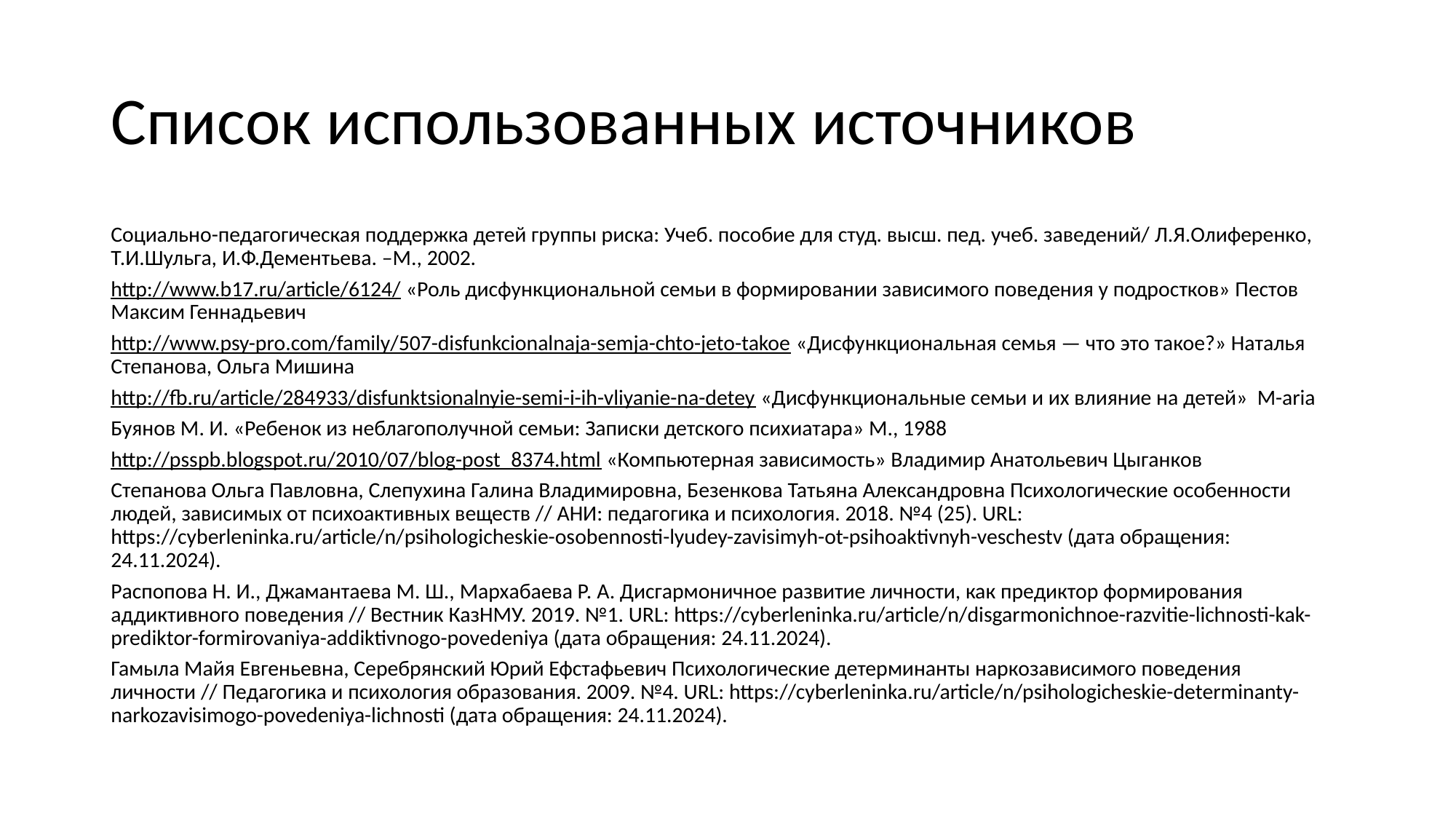

# Список использованных источников
Социально-педагогическая поддержка детей группы риска: Учеб. пособие для студ. высш. пед. учеб. заведений/ Л.Я.Олиференко, Т.И.Шульга, И.Ф.Дементьева. –М., 2002.
http://www.b17.ru/article/6124/ «Роль дисфункциональной семьи в формировании зависимого поведения у подростков» Пестов Максим Геннадьевич
http://www.psy-pro.com/family/507-disfunkcionalnaja-semja-chto-jeto-takoe «Дисфункциональная семья — что это такое?» Наталья Степанова, Ольга Мишина
http://fb.ru/article/284933/disfunktsionalnyie-semi-i-ih-vliyanie-na-detey «Дисфункциональные семьи и их влияние на детей»  M-aria
Буянов М. И. «Ребенок из неблагополучной семьи: Записки детского психиатара» М., 1988
http://psspb.blogspot.ru/2010/07/blog-post_8374.html «Компьютерная зависимость» Владимир Анатольевич Цыганков
Степанова Ольга Павловна, Слепухина Галина Владимировна, Безенкова Татьяна Александровна Психологические особенности людей, зависимых от психоактивных веществ // АНИ: педагогика и психология. 2018. №4 (25). URL: https://cyberleninka.ru/article/n/psihologicheskie-osobennosti-lyudey-zavisimyh-ot-psihoaktivnyh-veschestv (дата обращения: 24.11.2024).
Распопова Н. И., Джамантаева М. Ш., Мархабаева Р. А. Дисгармоничное развитие личности, как предиктор формирования аддиктивного поведения // Вестник КазНМУ. 2019. №1. URL: https://cyberleninka.ru/article/n/disgarmonichnoe-razvitie-lichnosti-kak-prediktor-formirovaniya-addiktivnogo-povedeniya (дата обращения: 24.11.2024).
Гамыла Майя Евгеньевна, Серебрянский Юрий Ефстафьевич Психологические детерминанты наркозависимого поведения личности // Педагогика и психология образования. 2009. №4. URL: https://cyberleninka.ru/article/n/psihologicheskie-determinanty-narkozavisimogo-povedeniya-lichnosti (дата обращения: 24.11.2024).